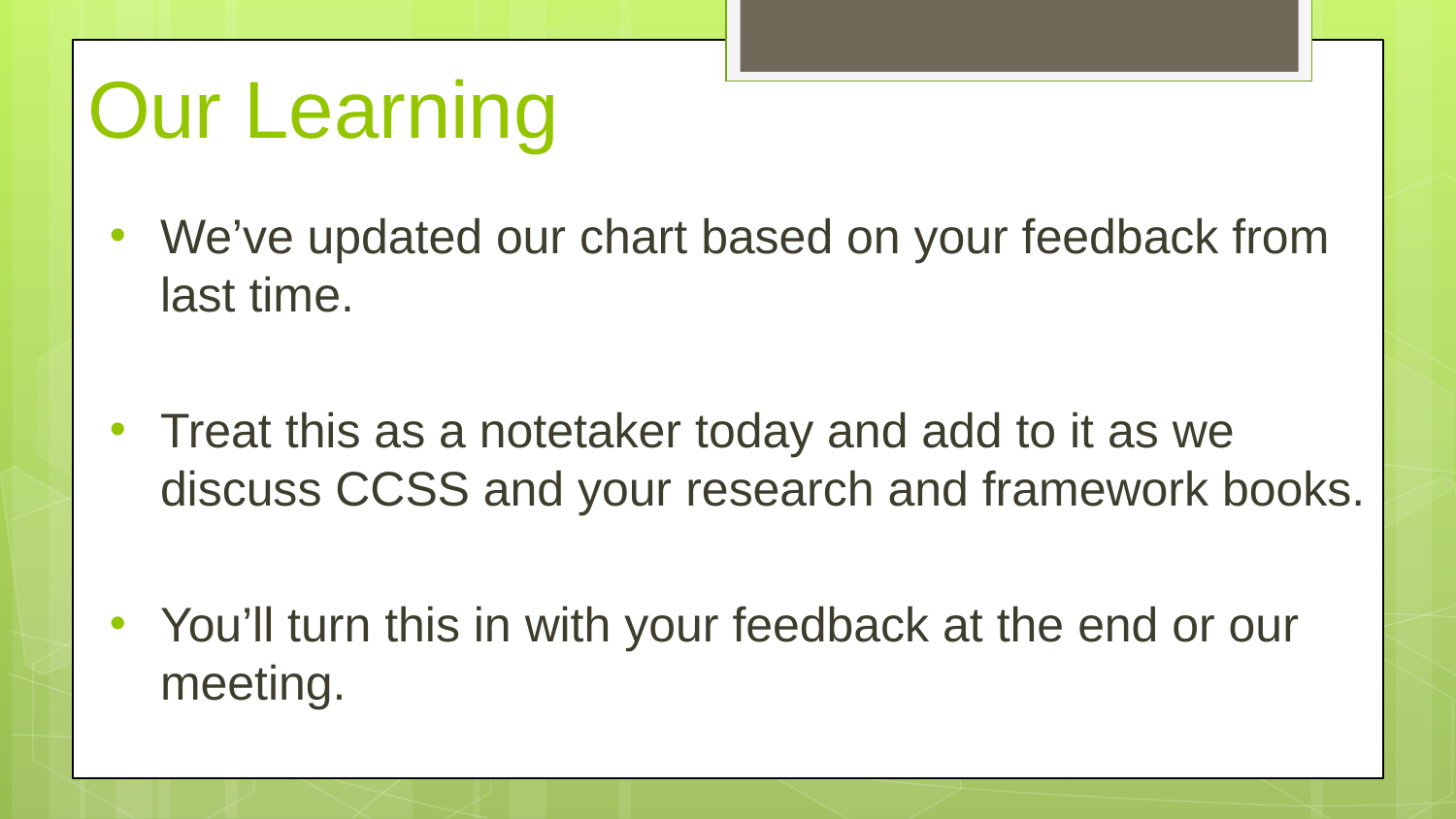

# Our Learning
We’ve updated our chart based on your feedback from last time.

Treat this as a notetaker today and add to it as we discuss CCSS and your research and framework books.

You’ll turn this in with your feedback at the end or our meeting.